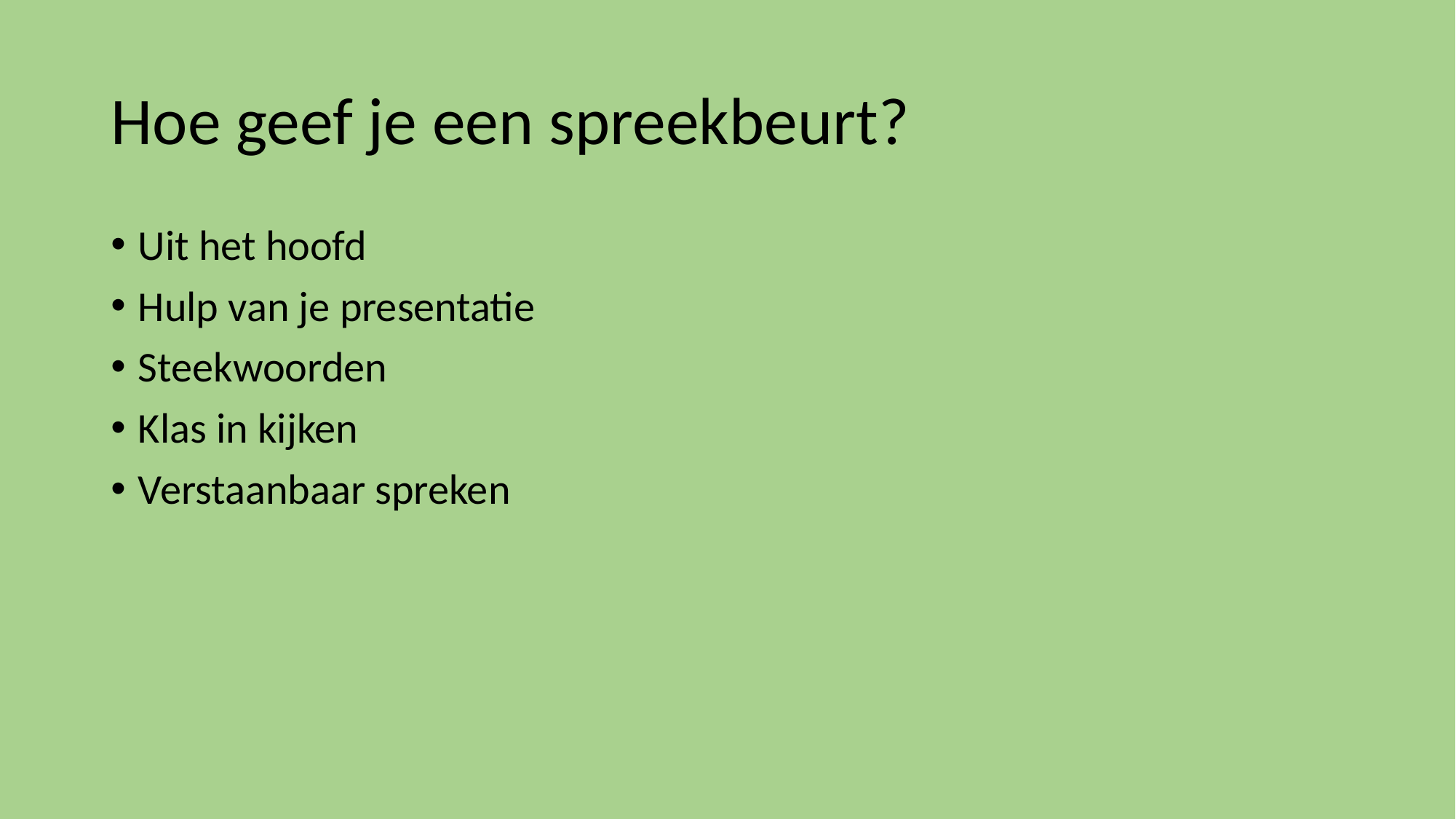

# Hoe geef je een spreekbeurt?
Uit het hoofd
Hulp van je presentatie
Steekwoorden
Klas in kijken
Verstaanbaar spreken